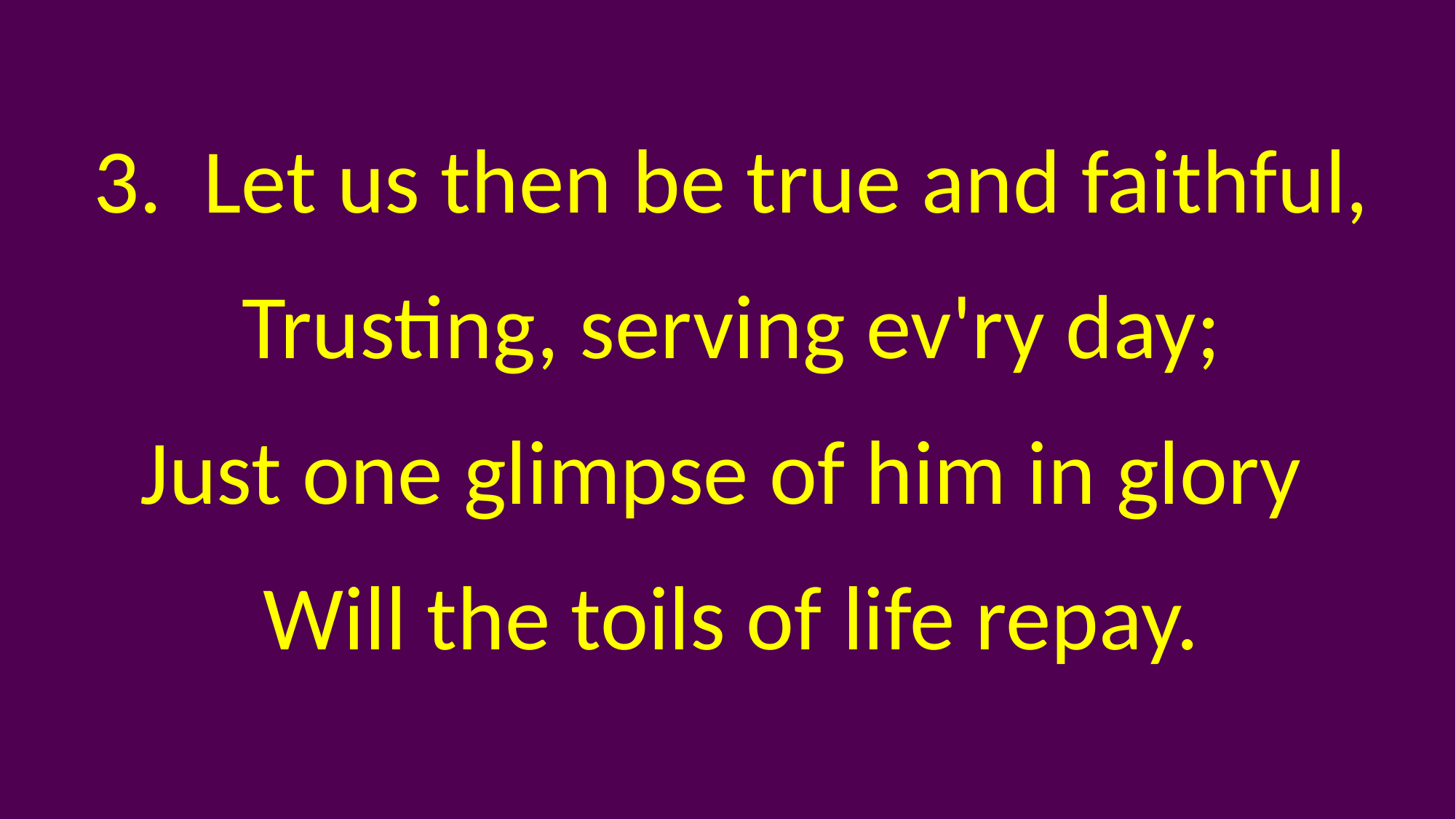

3.  Let us then be true and faithful,
 Trusting, serving ev'ry day;
Just one glimpse of him in glory
Will the toils of life repay.